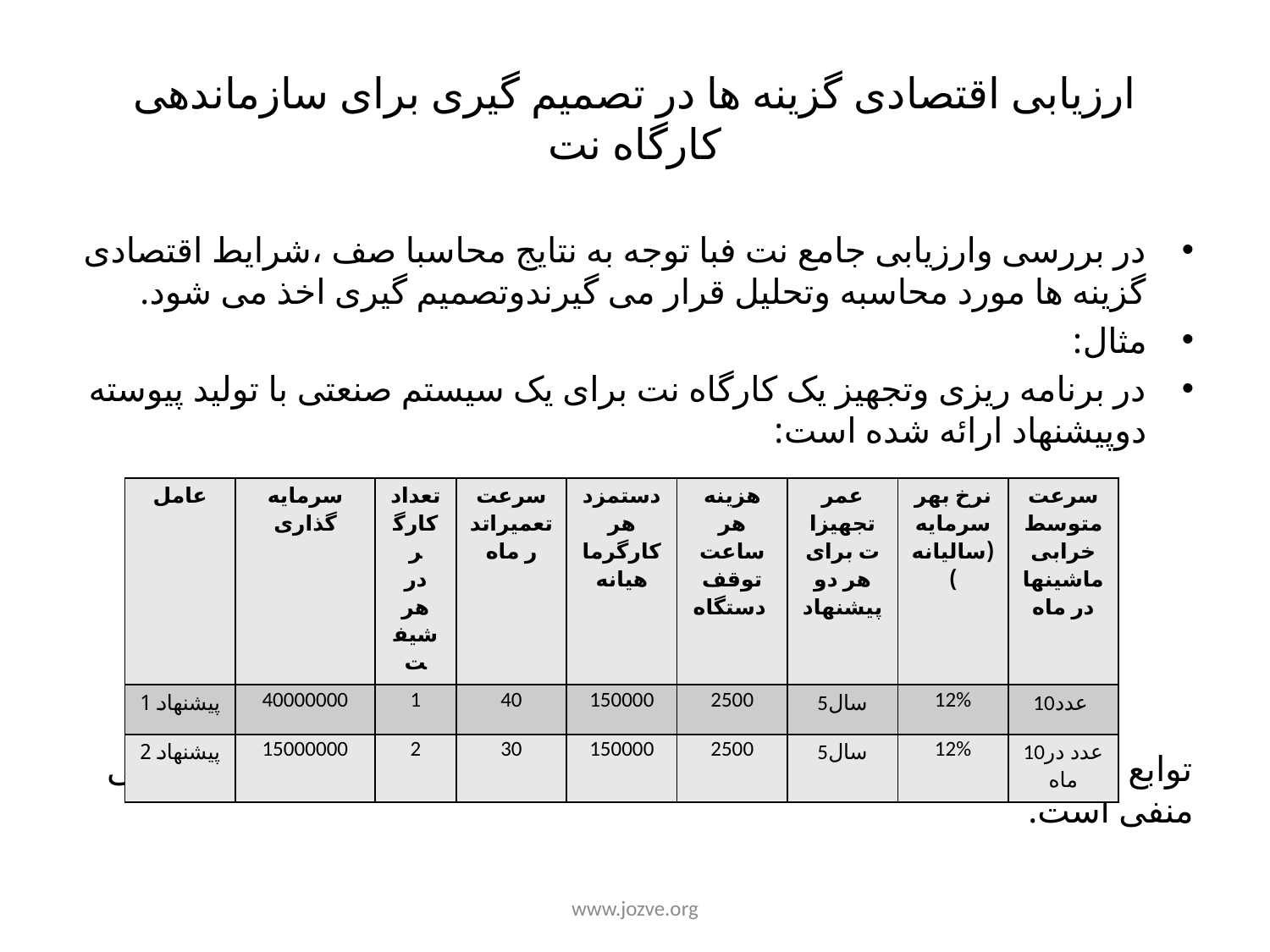

# ارزیابی اقتصادی گزینه ها در تصمیم گیری برای سازماندهی کارگاه نت
در بررسی وارزیابی جامع نت فبا توجه به نتایج محاسبا صف ،شرایط اقتصادی گزینه ها مورد محاسبه وتحلیل قرار می گیرندوتصمیم گیری اخذ می شود.
مثال:
در برنامه ریزی وتجهیز یک کارگاه نت برای یک سیستم صنعتی با تولید پیوسته دوپیشنهاد ارائه شده است:

توابع توزیع سرعت خرابی وزمان مصروفه برای تعمیر به ترتیب پواسون ونمایی منفی است.
| عامل | سرمایه گذاری | تعداد کارگر در هر شیفت | سرعت تعمیراتدر ماه | دستمزد هر کارگرماهیانه | هزینه هر ساعت توقف دستگاه | عمر تجهیزات برای هر دو پیشنهاد | نرخ بهر سرمایه (سالیانه) | سرعت متوسط خرابی ماشینها در ماه |
| --- | --- | --- | --- | --- | --- | --- | --- | --- |
| پیشنهاد 1 | 40000000 | 1 | 40 | 150000 | 2500 | 5سال | 12% | 10عدد |
| پیشنهاد 2 | 15000000 | 2 | 30 | 150000 | 2500 | 5سال | 12% | 10عدد در ماه |
www.jozve.org